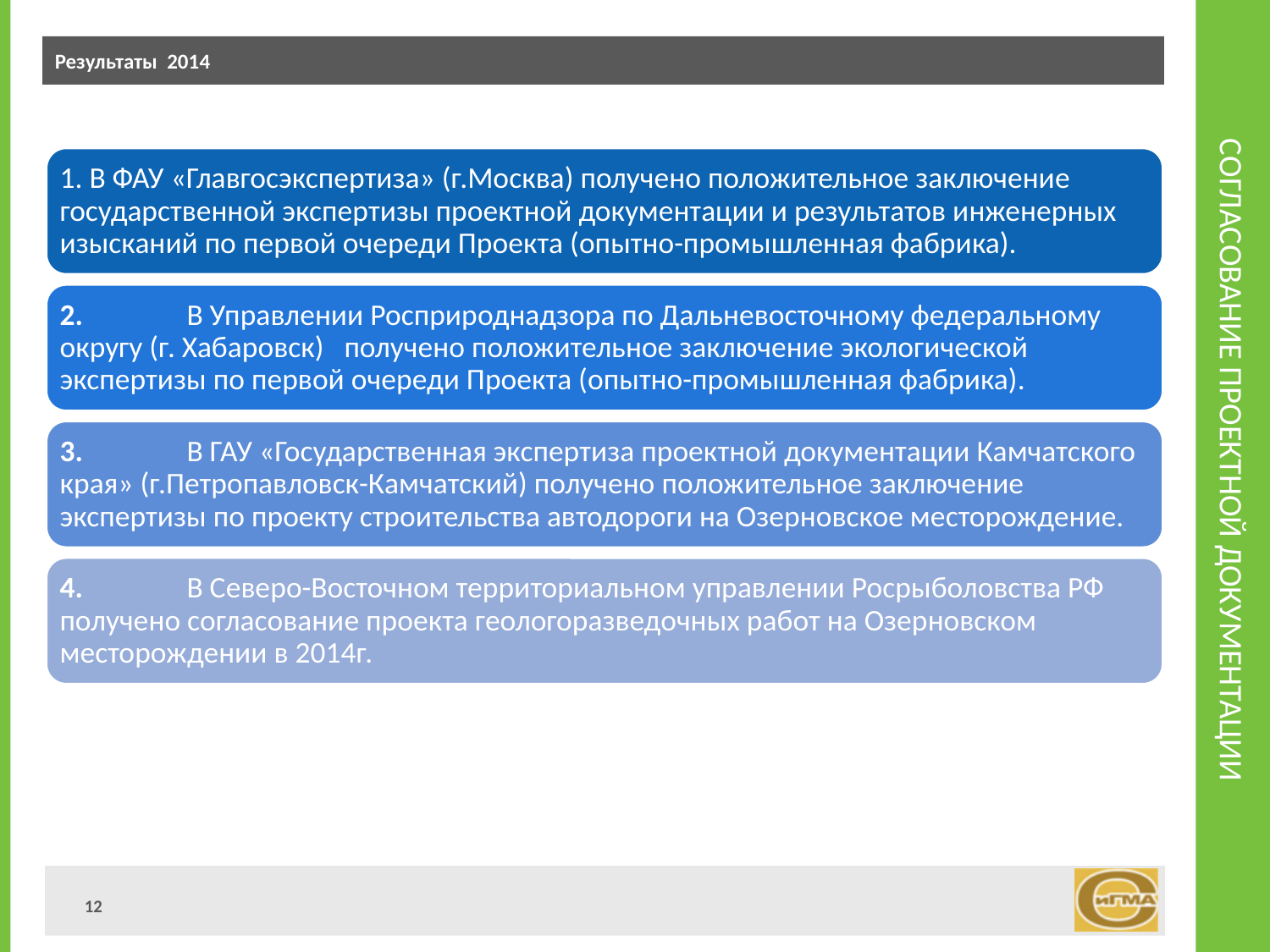

Результаты  2014
# Согласование проектной документации

1. В ФАУ «Главгосэкспертиза» (г.Москва) получено положительное заключение государственной экспертизы проектной документации и результатов инженерных изысканий по первой очереди Проекта (опытно-промышленная фабрика).
2.  	В Управлении Росприроднадзора по Дальневосточному федеральному округу (г. Хабаровск)   получено положительное заключение экологической экспертизы по первой очереди Проекта (опытно-промышленная фабрика).
3. 	В ГАУ «Государственная экспертиза проектной документации Камчатского края» (г.Петропавловск-Камчатский) получено положительное заключение экспертизы по проекту строительства автодороги на Озерновское месторождение.
4.	В Северо-Восточном территориальном управлении Росрыболовства РФ получено согласование проекта геологоразведочных работ на Озерновском месторождении в 2014г.
RUSSIAN FEDERATION
12